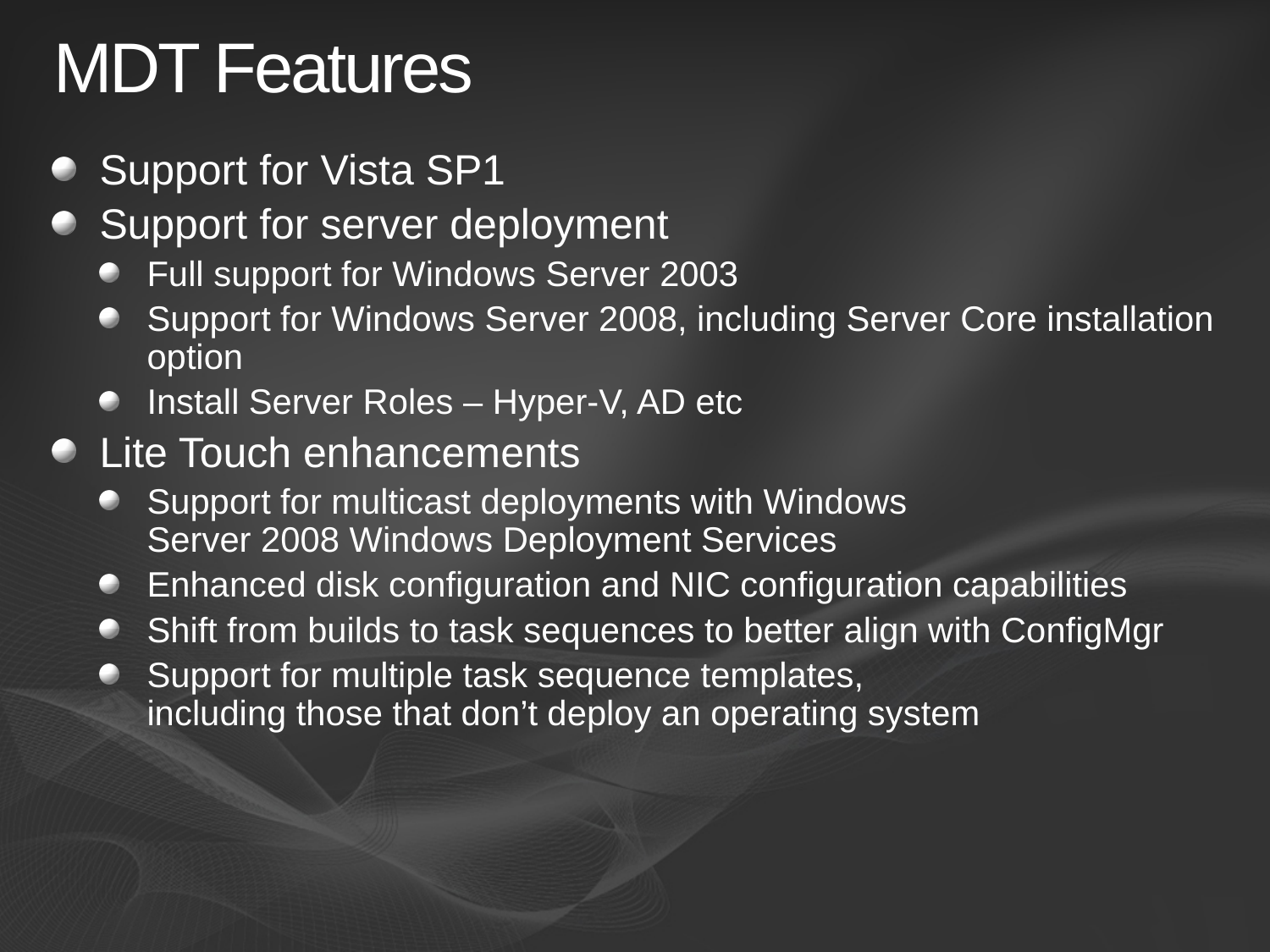

# MDT Features
Support for Vista SP1
Support for server deployment
Full support for Windows Server 2003
Support for Windows Server 2008, including Server Core installation option
Install Server Roles – Hyper-V, AD etc
Lite Touch enhancements
Support for multicast deployments with Windows
Server 2008 Windows Deployment Services
Enhanced disk configuration and NIC configuration capabilities
Shift from builds to task sequences to better align with ConfigMgr
Support for multiple task sequence templates,
including those that don’t deploy an operating system